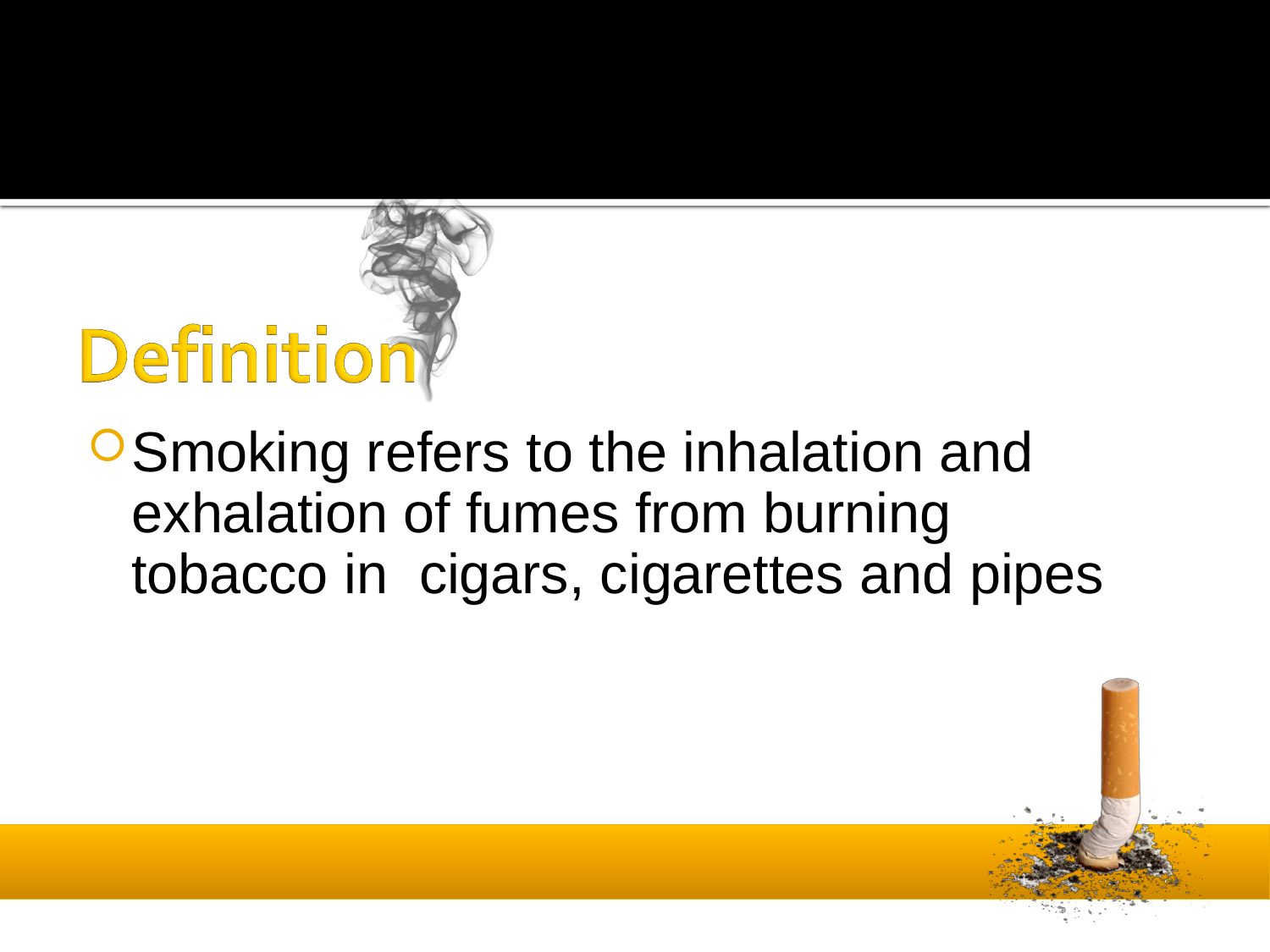

Smoking refers to the inhalation and  exhalation of fumes from burning tobacco in  cigars, cigarettes and pipes